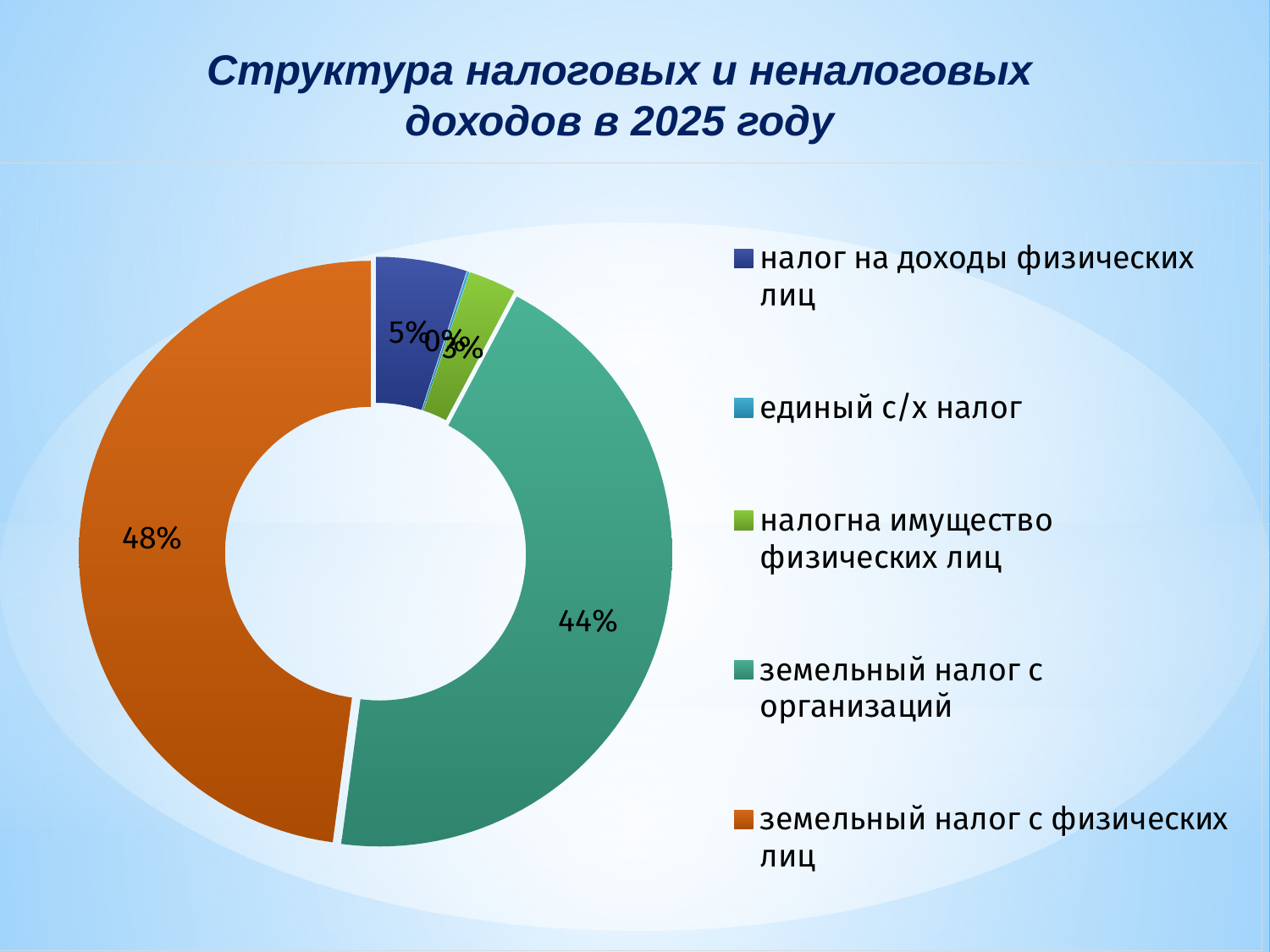

Структура налоговых и неналоговых доходов в 2025 году

### Chart

| Category | Продажи |
|---|---|
| налог на доходы физических лиц | 3.8 |
| единый с/х налог | 0.1 |
| налогна имущество физических лиц | 2.0 |
| земельный налог с организаций | 33.7 |
| земельный налог с физических лиц | 36.4 |